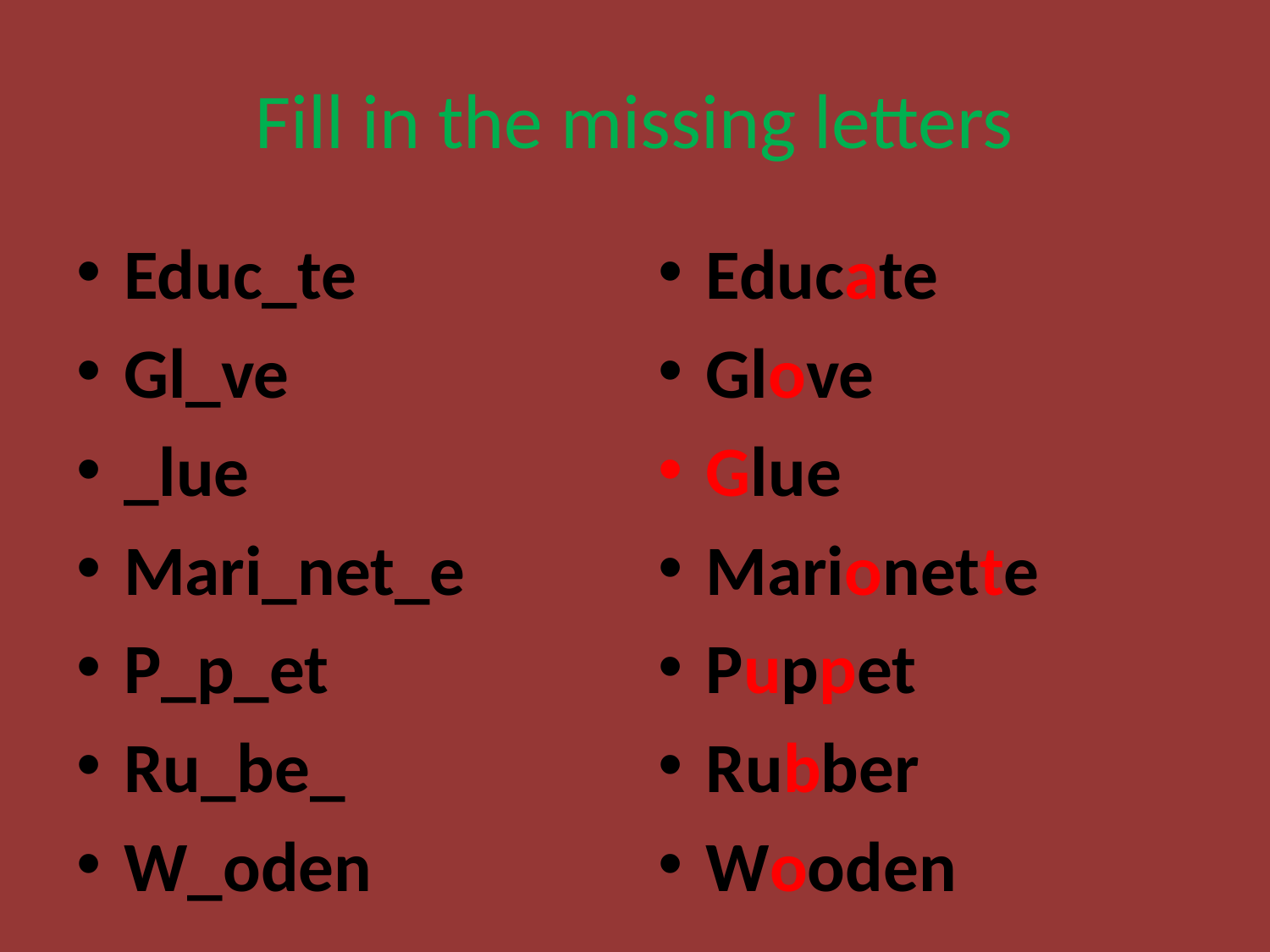

# Fill in the missing letters
Educ_te
Gl_ve
_lue
Mari_net_e
P_p_et
Ru_be_
W_oden
Educate
Glove
Glue
Marionette
Puppet
Rubber
Wooden